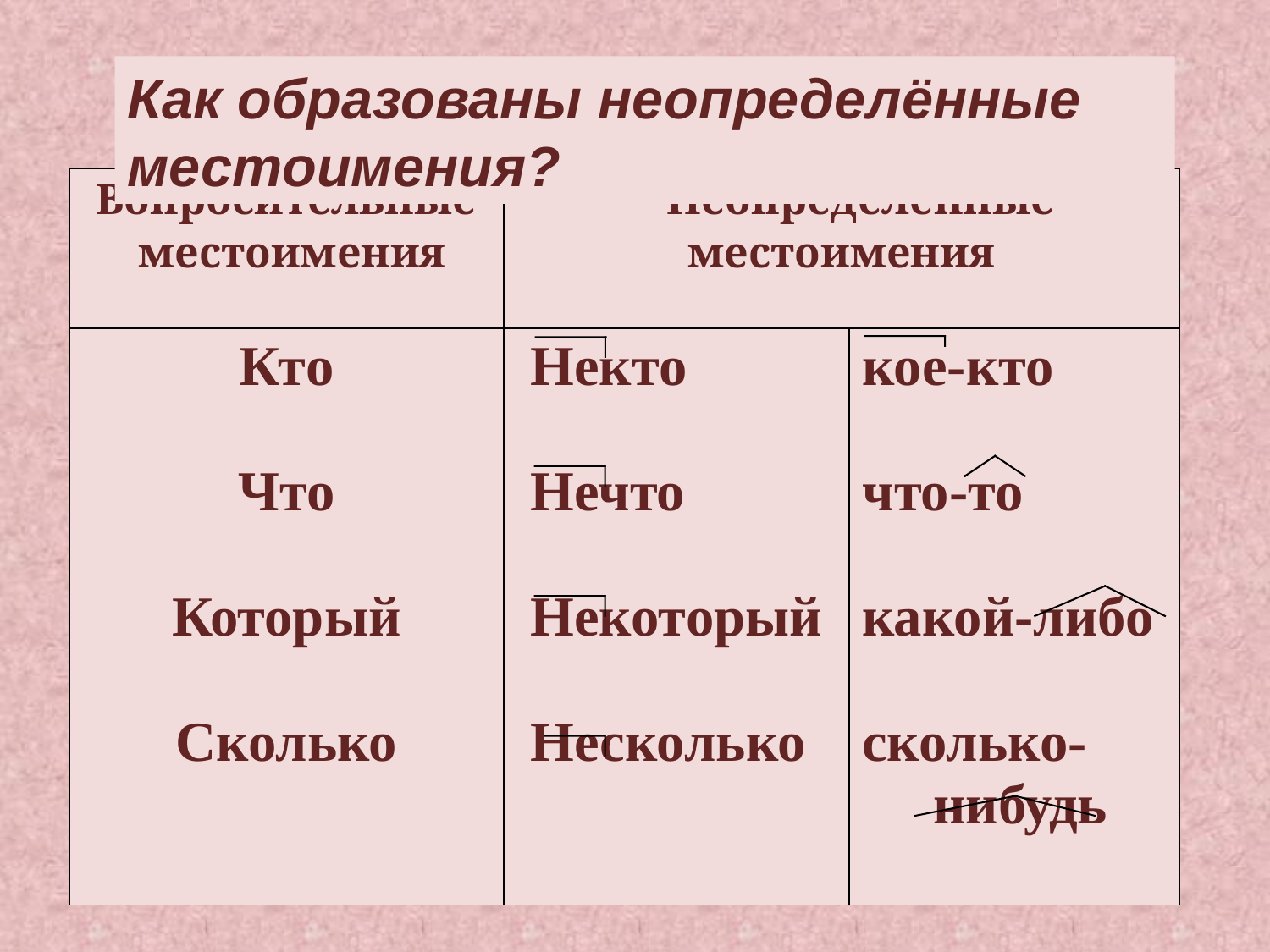

Как образованы неопределённые местоимения?

| Вопросительные местоимения | Неопределённые местоимения |  |
| --- | --- | --- |
| Кто Что Который Сколько | Некто Нечто Некоторый Несколько | кое-кто что-то какой-либо сколько- нибудь |